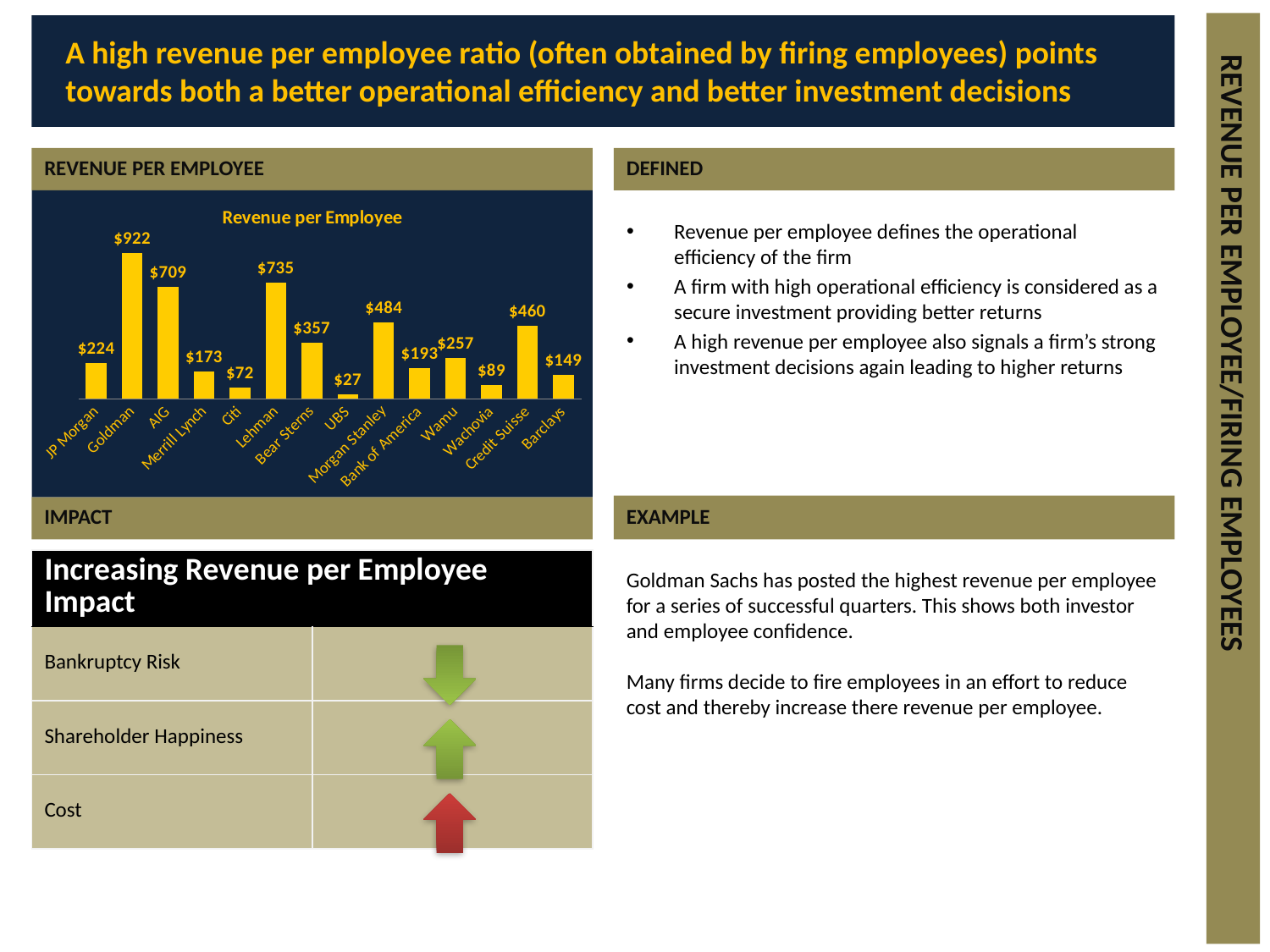

A high revenue per employee ratio (often obtained by firing employees) points towards both a better operational efficiency and better investment decisions
REVENUE PER EMPLOYEE
DEFINED

### Chart:

| Category | Revenue per Employee |
|---|---|
| JP Morgan | 224.1258557596344 |
| Goldman | 921.6340252948395 |
| AIG | 708.905172413793 |
| Merrill Lynch | 173.3436055469954 |
| Citi | 72.02365308804212 |
| Lehman | 735.0 |
| Bear Sterns | 357.2357958652593 |
| UBS | 27.4297850001193 |
| Morgan Stanley | 483.6039066037128 |
| Bank of America | 193.4710797331433 |
| Wamu | 257.2341312097782 |
| Wachovia | 89.42479121704045 |
| Credit Suisse | 459.9152542372879 |
| Barclays | 149.4366197183099 |
Revenue per employee defines the operational efficiency of the firm
A firm with high operational efficiency is considered as a secure investment providing better returns
A high revenue per employee also signals a firm’s strong investment decisions again leading to higher returns
REVENUE PER EMPLOYEE/FIRING EMPLOYEES
IMPACT
EXAMPLE
| Increasing Revenue per Employee Impact |  |
| --- | --- |
| Bankruptcy Risk |  |
| Shareholder Happiness |  |
| Cost |  |
Goldman Sachs has posted the highest revenue per employee for a series of successful quarters. This shows both investor and employee confidence.

Many firms decide to fire employees in an effort to reduce cost and thereby increase there revenue per employee.